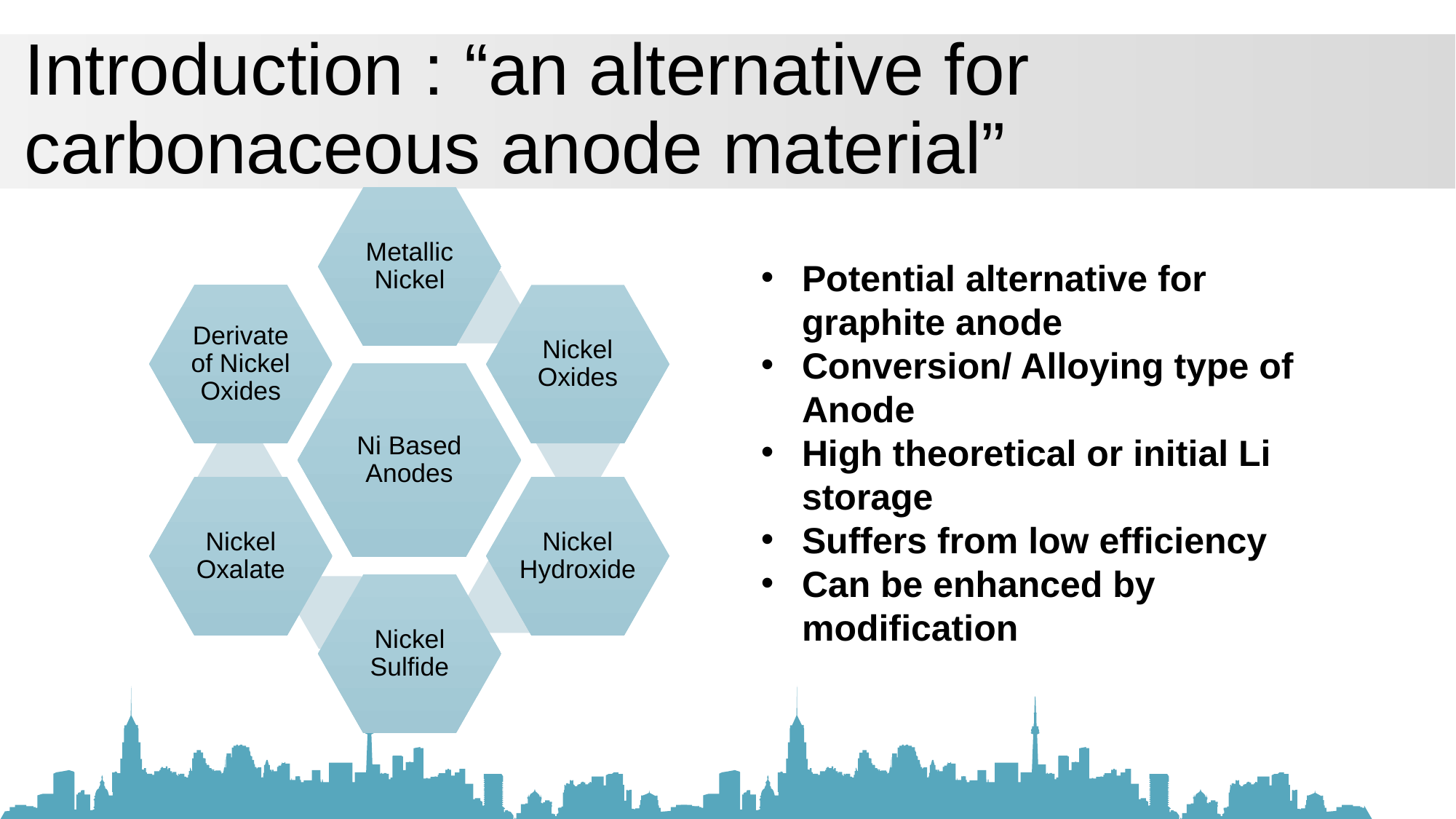

Introduction : “an alternative for carbonaceous anode material”
Ni Based Anodes
Metallic Nickel
Nickel Oxides
Nickel Hydroxide
Nickel Sulfide
Nickel Oxalate
Derivate of Nickel Oxides
Potential alternative for graphite anode
Conversion/ Alloying type of Anode
High theoretical or initial Li storage
Suffers from low efficiency
Can be enhanced by modification